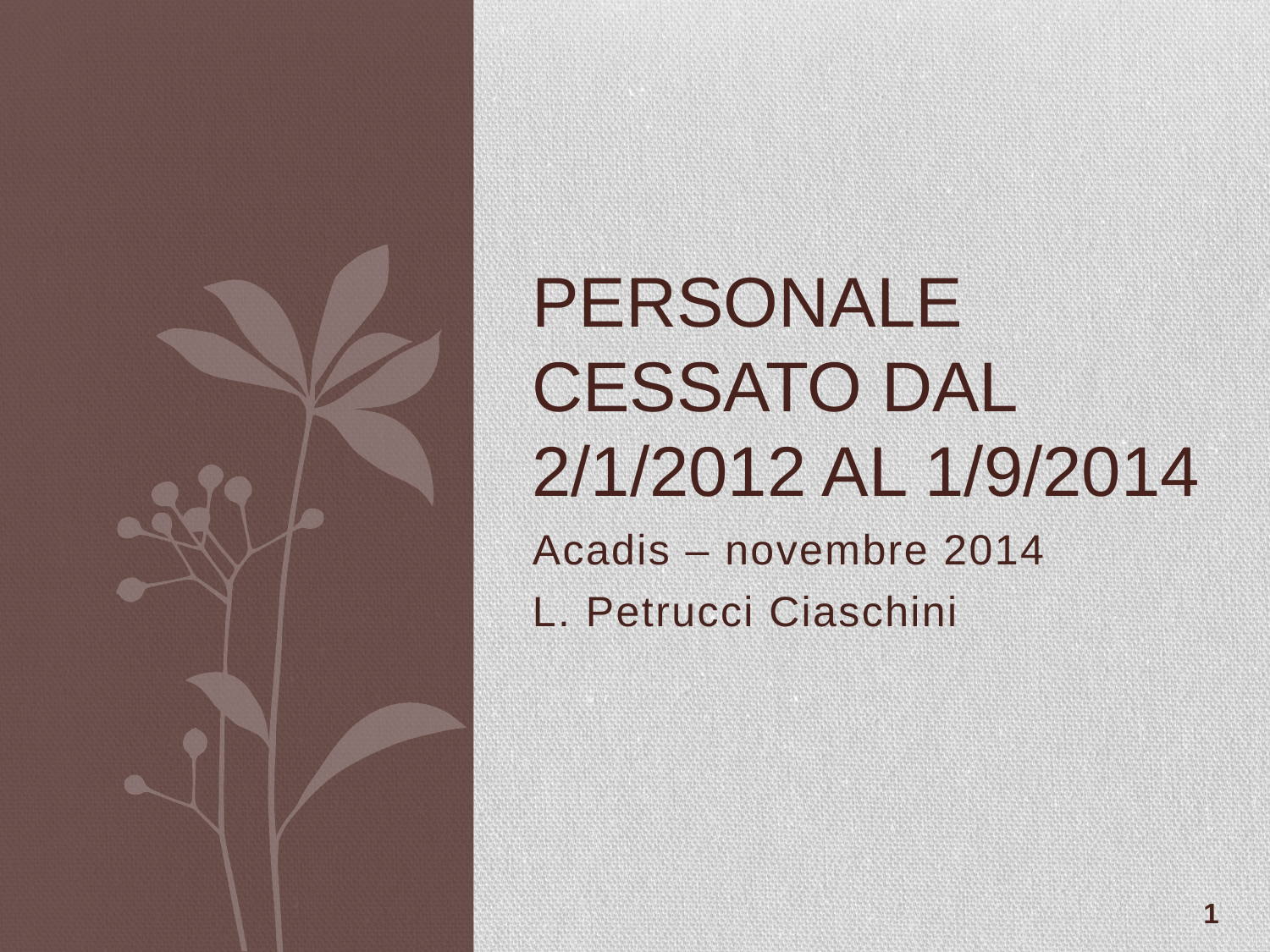

# Personale cessato dal 2/1/2012 al 1/9/2014
Acadis – novembre 2014
L. Petrucci Ciaschini
1